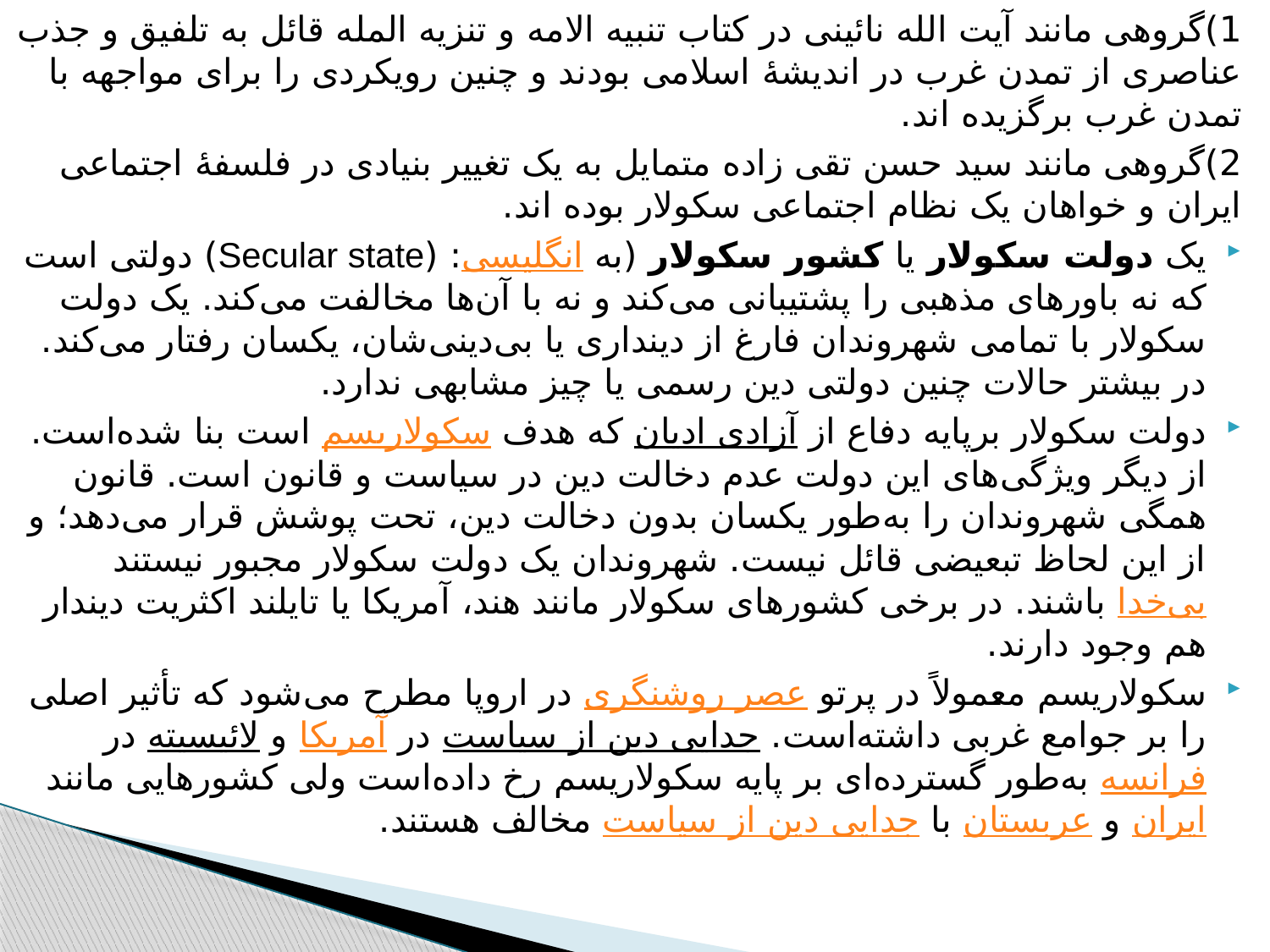

1)گروهی مانند آیت الله نائینی در کتاب تنبیه الامه و تنزیه المله قائل به تلفیق و جذب عناصری از تمدن غرب در اندیشۀ اسلامی بودند و چنین رویکردی را برای مواجهه با تمدن غرب برگزیده اند.
2)گروهی مانند سید حسن تقی زاده متمایل به یک تغییر بنیادی در فلسفۀ اجتماعی ایران و خواهان یک نظام اجتماعی سکولار بوده اند.
یک دولت سکولار یا کشور سکولار (به انگلیسی: (Secular state) دولتی است که نه باورهای مذهبی را پشتیبانی می‌کند و نه با آن‌ها مخالفت می‌کند. یک دولت سکولار با تمامی شهروندان فارغ از دینداری یا بی‌دینی‌شان، یکسان رفتار می‌کند. در بیشتر حالات چنین دولتی دین رسمی یا چیز مشابهی ندارد.
دولت سکولار برپایه دفاع از آزادی ادیان که هدف سکولاریسم است بنا شده‌است. از دیگر ویژگی‌های این دولت عدم دخالت دین در سیاست و قانون است. قانون همگی شهروندان را به‌طور یکسان بدون دخالت دین، تحت پوشش قرار می‌دهد؛ و از این لحاظ تبعیضی قائل نیست. شهروندان یک دولت سکولار مجبور نیستند بی‌خدا باشند. در برخی کشورهای سکولار مانند هند، آمریکا یا تایلند اکثریت دیندار هم وجود دارند.
سکولاریسم معمولاً در پرتو عصر روشنگری در اروپا مطرح می‌شود که تأثیر اصلی را بر جوامع غربی داشته‌است. جدایی دین از سیاست در آمریکا و لائیسیته در فرانسه به‌طور گسترده‌ای بر پایه سکولاریسم رخ داده‌است ولی کشورهایی مانند ایران و عربستان با جدایی دین از سیاست مخالف هستند.